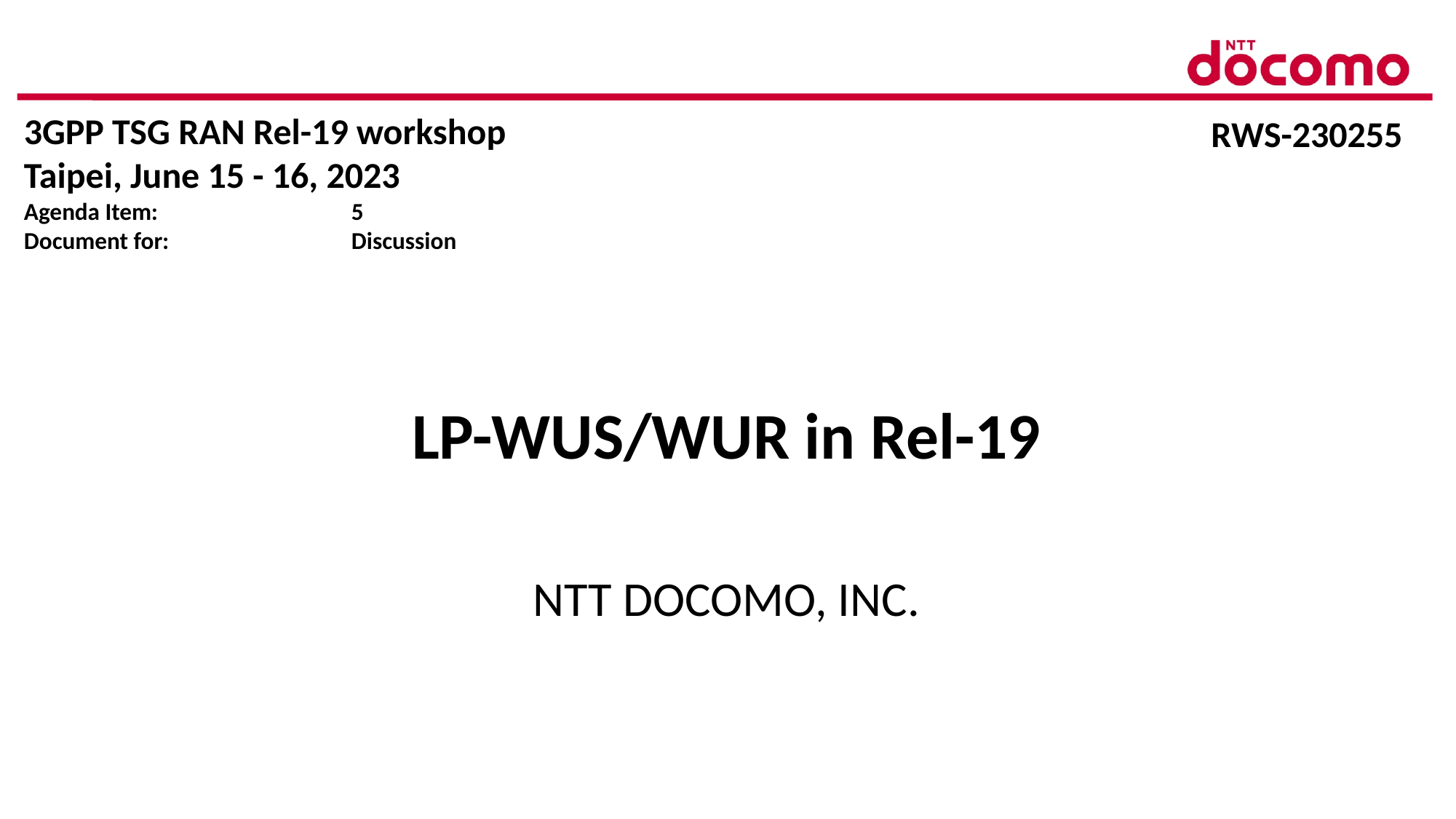

3GPP TSG RAN Rel-19 workshop
Taipei, June 15 - 16, 2023
Agenda Item:		5
Document for:		Discussion
RWS-230255
# LP-WUS/WUR in Rel-19
NTT DOCOMO, INC.